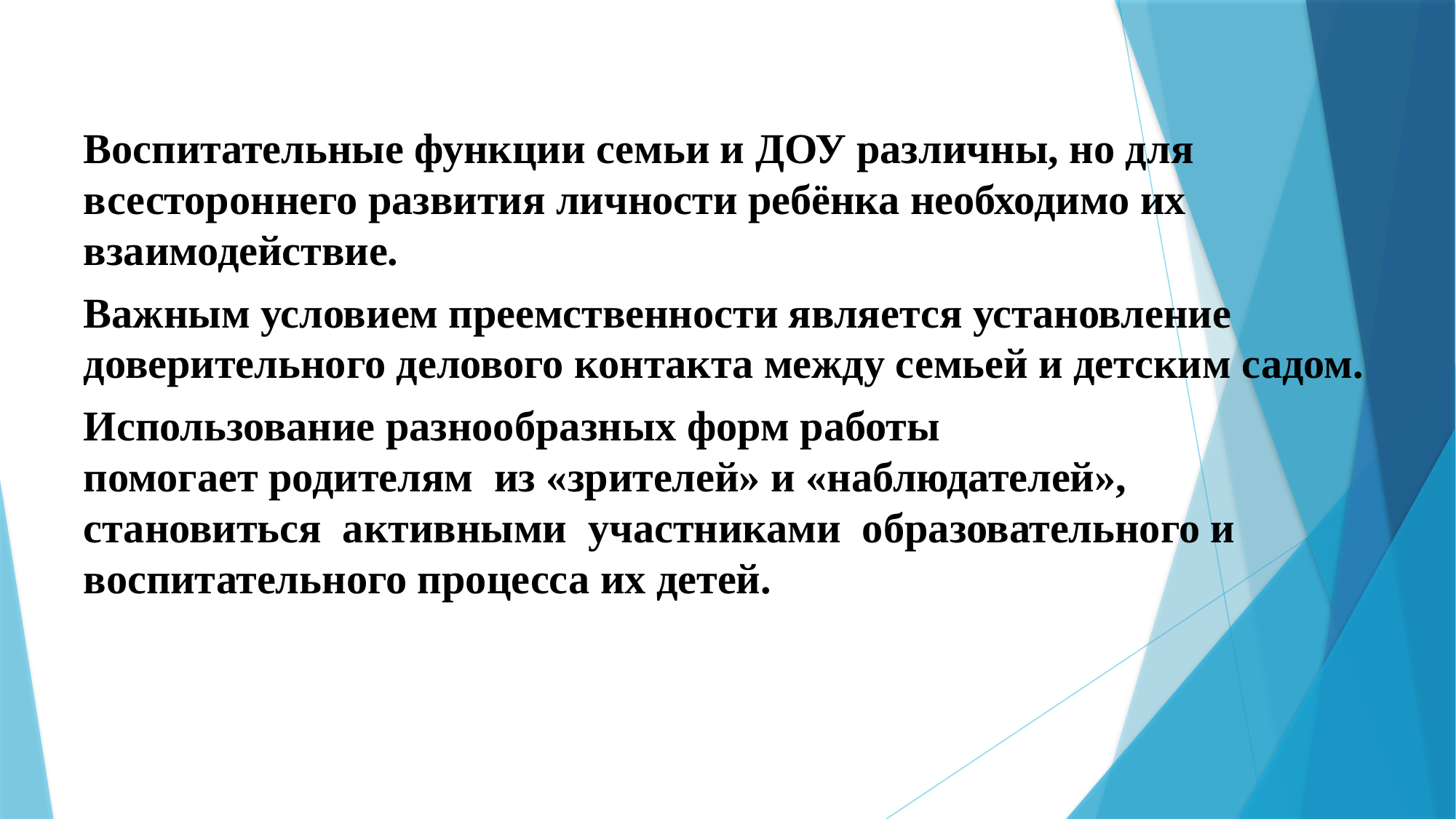

Воспитательные функции семьи и ДОУ различны, но для всестороннего развития личности ребёнка необходимо их взаимодействие.
Важным условием преемственности является установление доверительного делового контакта между семьей и детским садом.
Использование разнообразных форм работы помогает родителям  из «зрителей» и «наблюдателей»,   становиться  активными  участниками  образовательного и воспитательного процесса их детей.